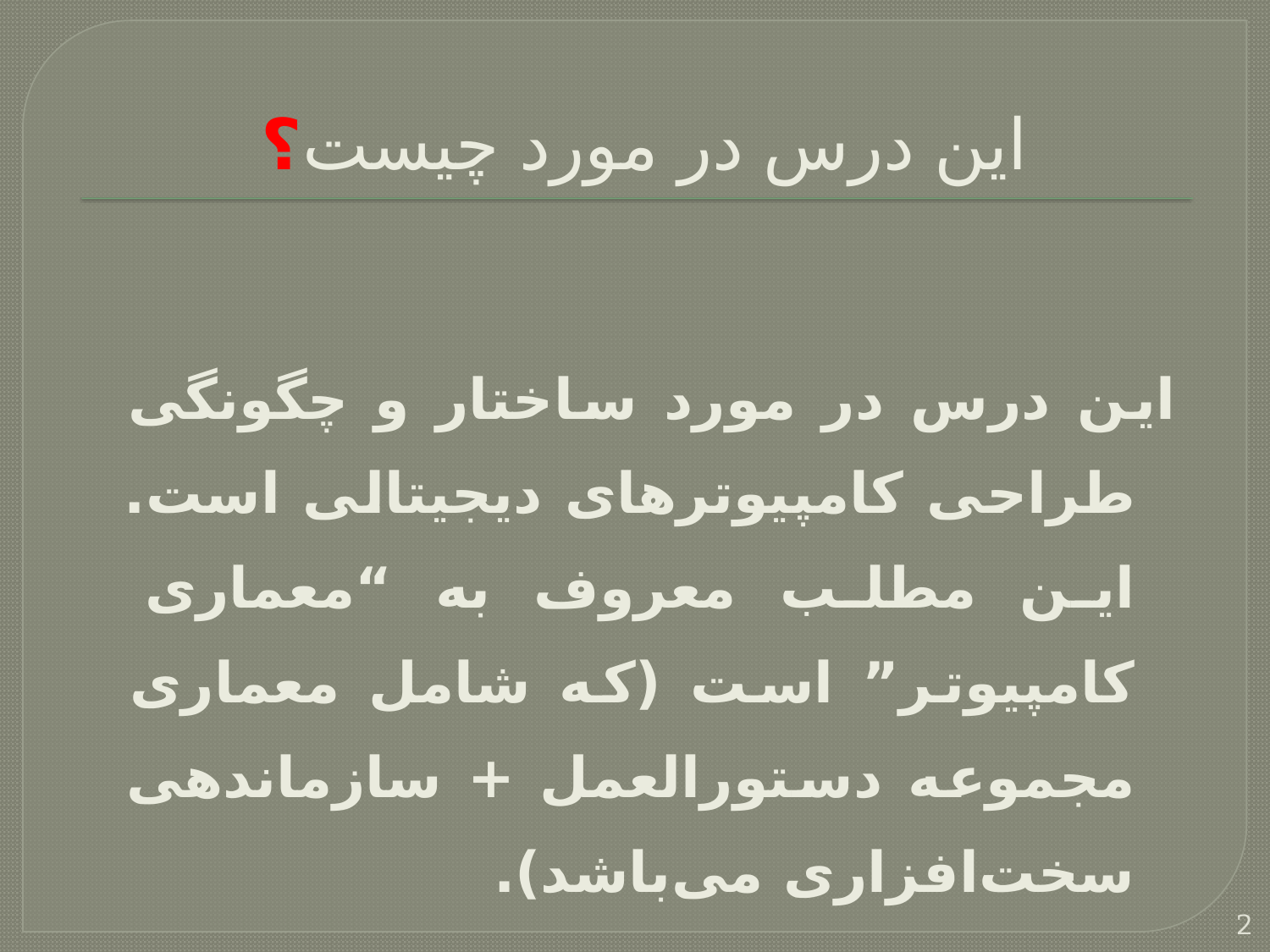

# این درس در مورد چیست؟
	این درس در مورد ساختار و چگونگی طراحی کامپیوترهای دیجیتالی است. این مطلب معروف به “معماری کامپیوتر” است (که شامل معماری مجموعه دستورالعمل + سازماندهی سخت‌افزاری می‌باشد).
2